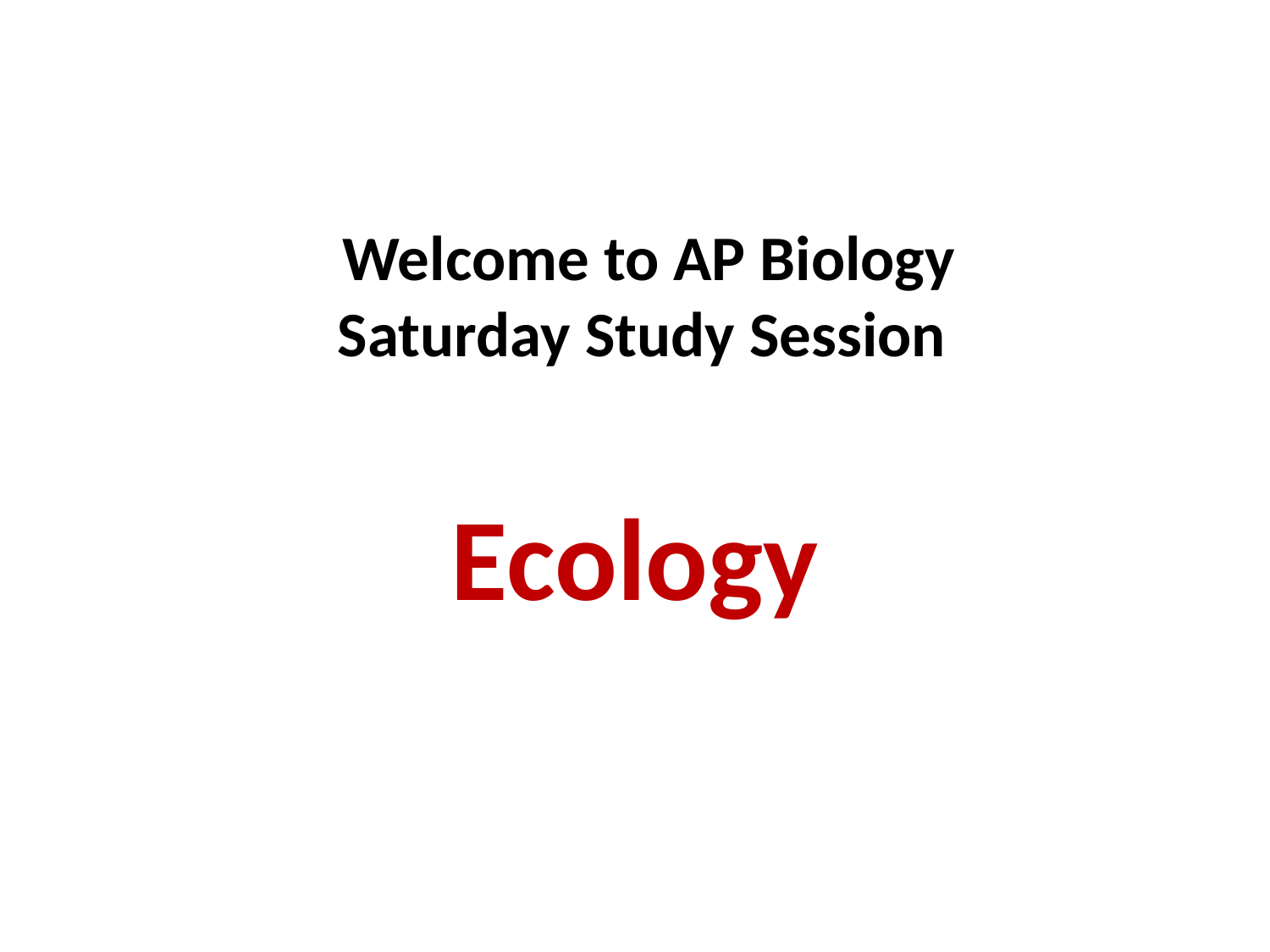

# Welcome to AP Biology Saturday Study Session
Ecology